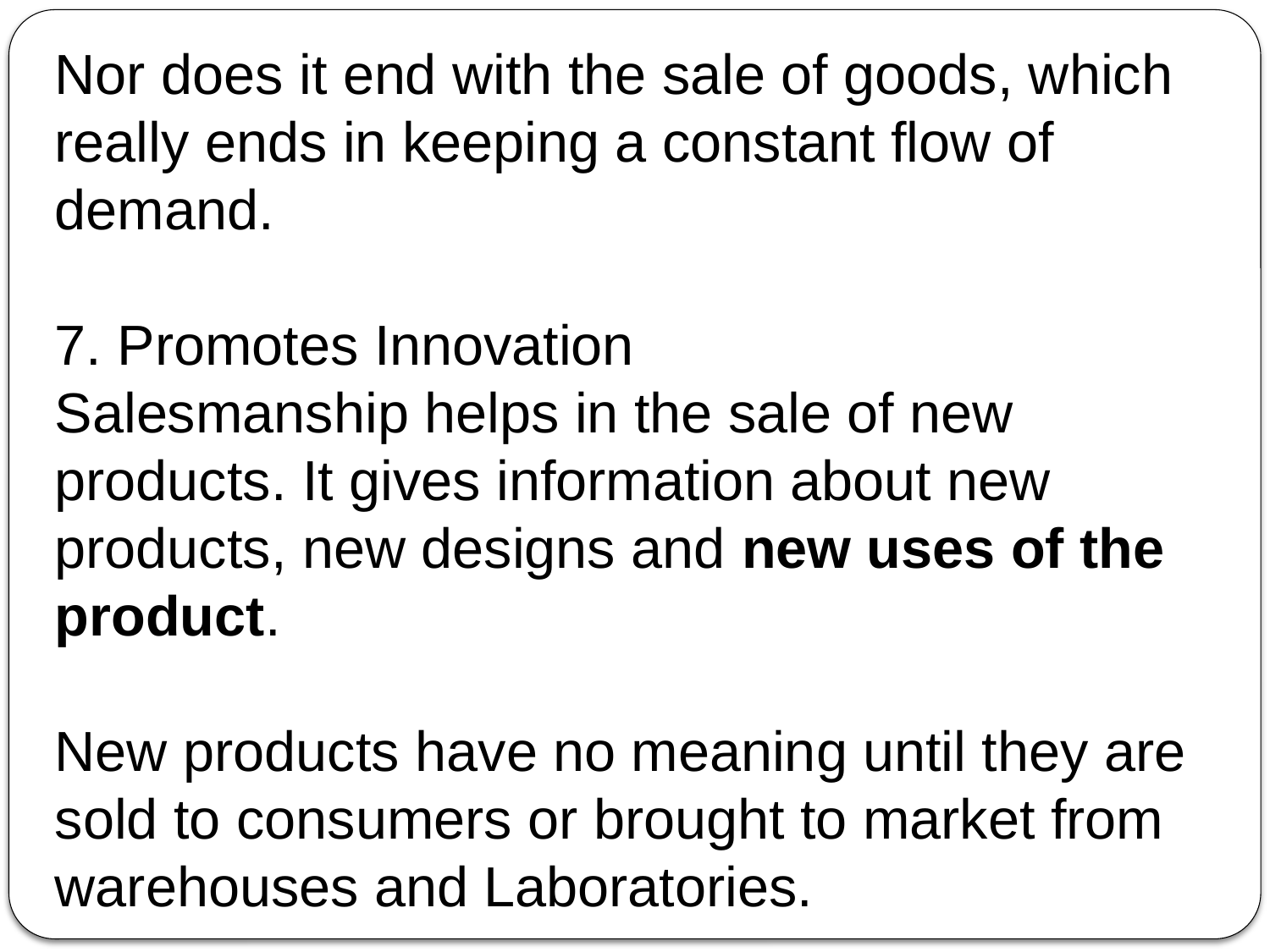

Nor does it end with the sale of goods, which really ends in keeping a constant flow of demand.

7. Promotes Innovation
Salesmanship helps in the sale of new products. It gives information about new products, new designs and new uses of the product.

New products have no meaning until they are sold to consumers or brought to market from warehouses and Laboratories.

8. Performs Economic Function